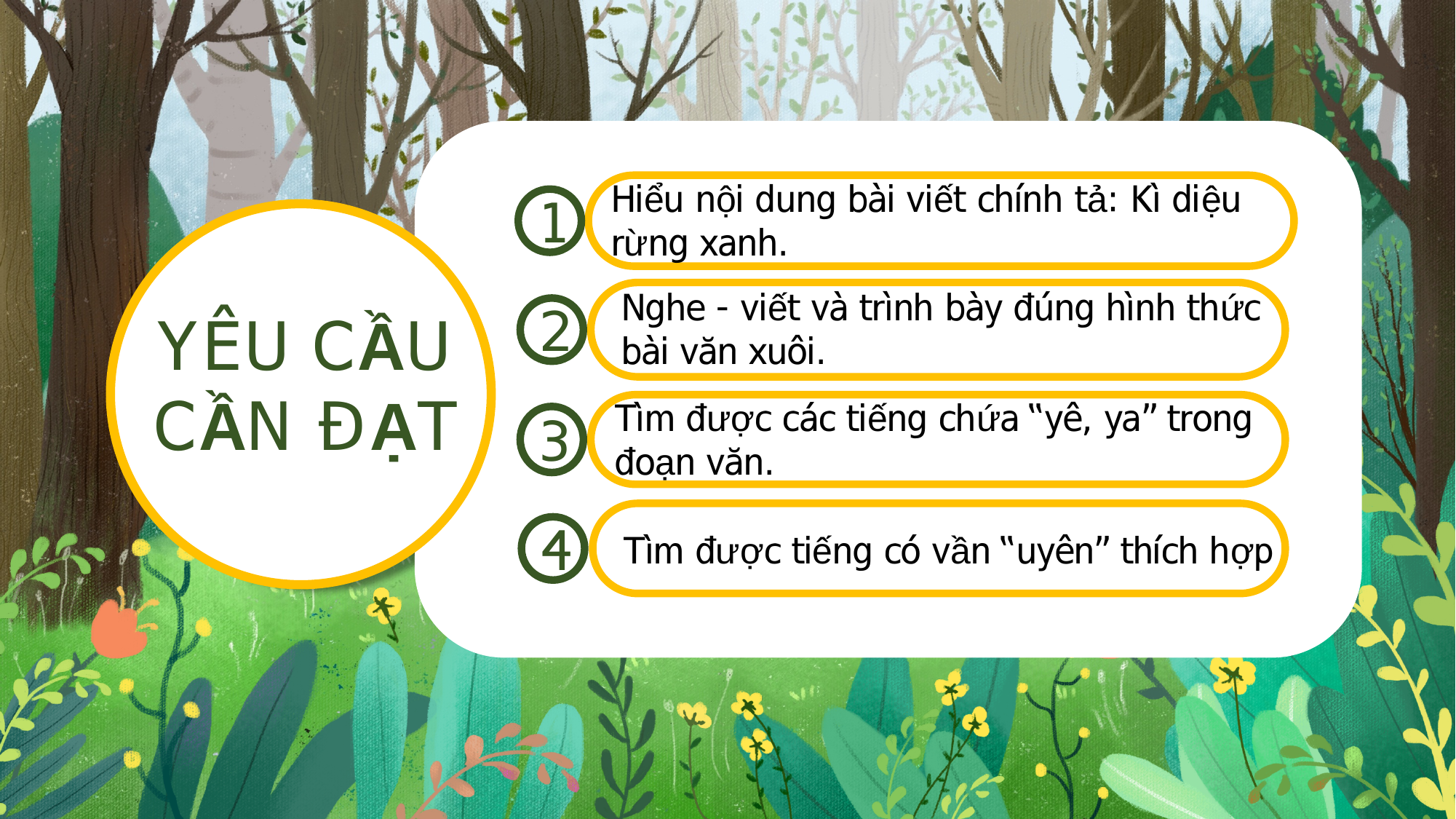

Hiểu nội dung bài viết chính tả: Kì diệu
rừng xanh.

1

Nghe - viết và trình bày đúng hình thức
bài văn xuôi.

2
YÊU CẦU CẦN ĐẠT
Tìm được các tiếng chứa “yê, ya” trong
đoạn văn.

3

4
Tìm được tiếng có vần “uyên” thích hợp